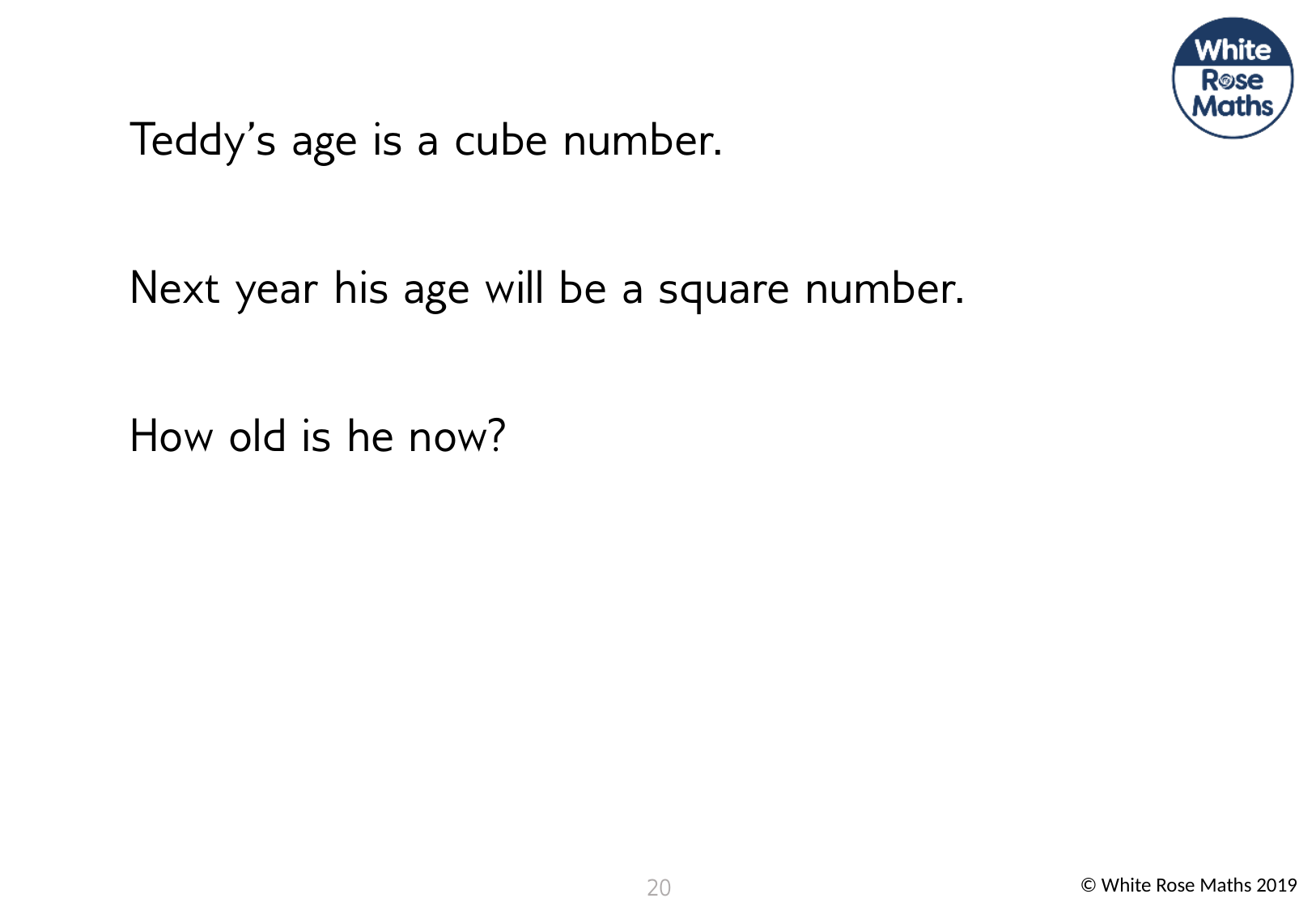

Teddy’s age is a cube number.

Next year his age will be a square number.

How old is he now?
20